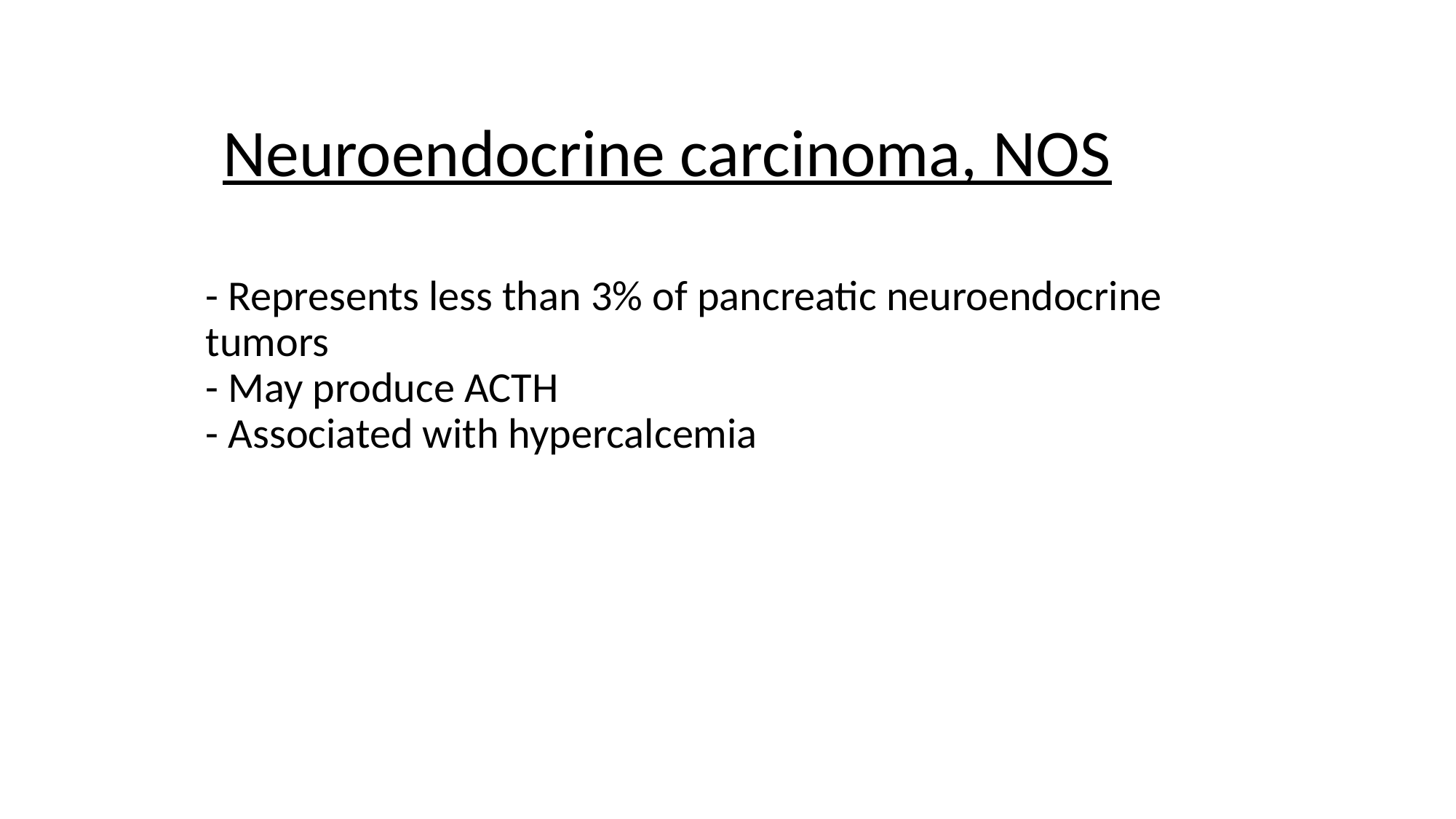

# Neuroendocrine carcinoma, NOS
- Represents less than 3% of pancreatic neuroendocrine tumors
- May produce ACTH
- Associated with hypercalcemia